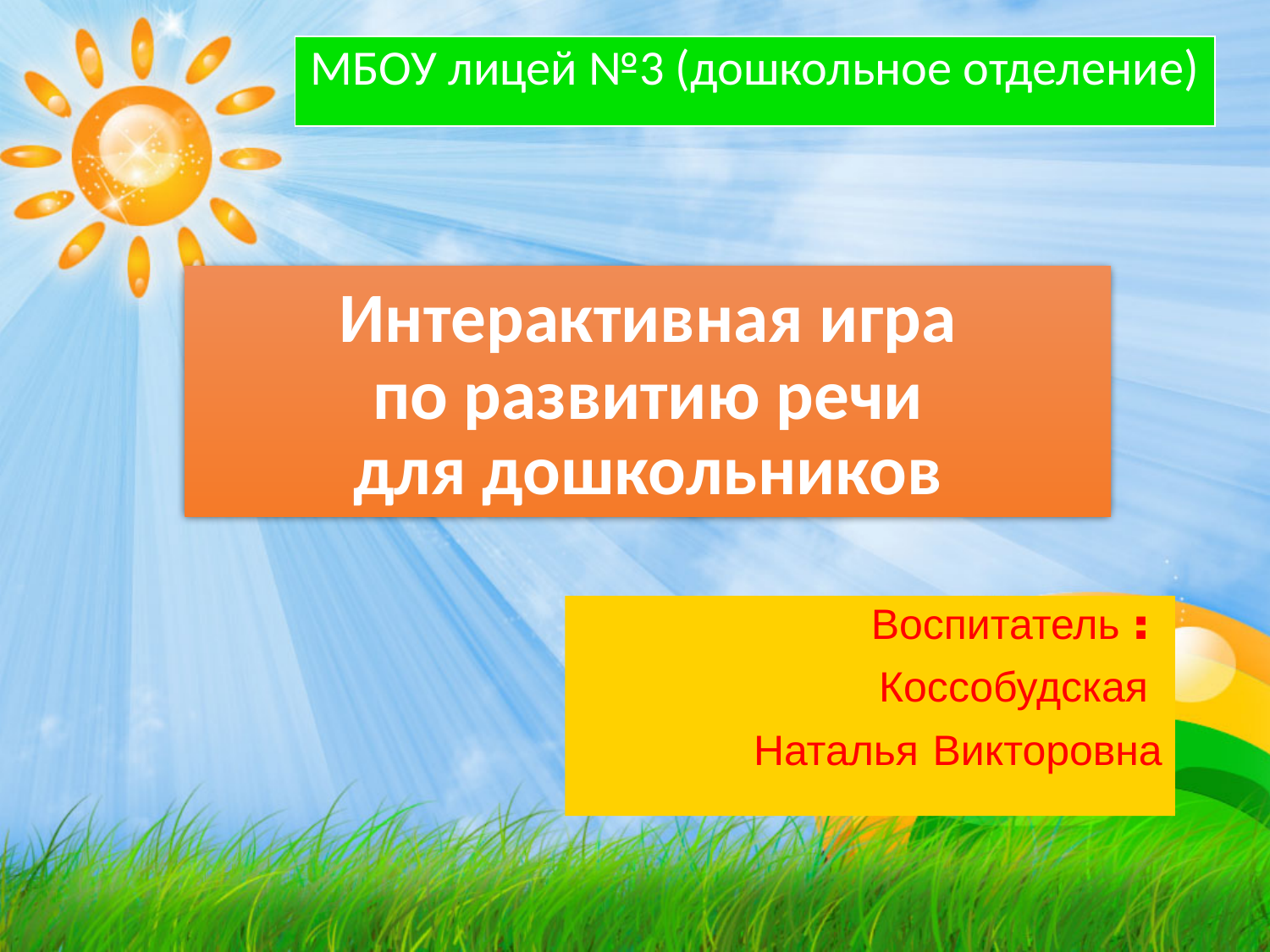

# МБОУ лицей №3 (дошкольное отделение)
Интерактивная игра
по развитию речи
для дошкольников
Воспитатель :
Коссобудская
Наталья Викторовна